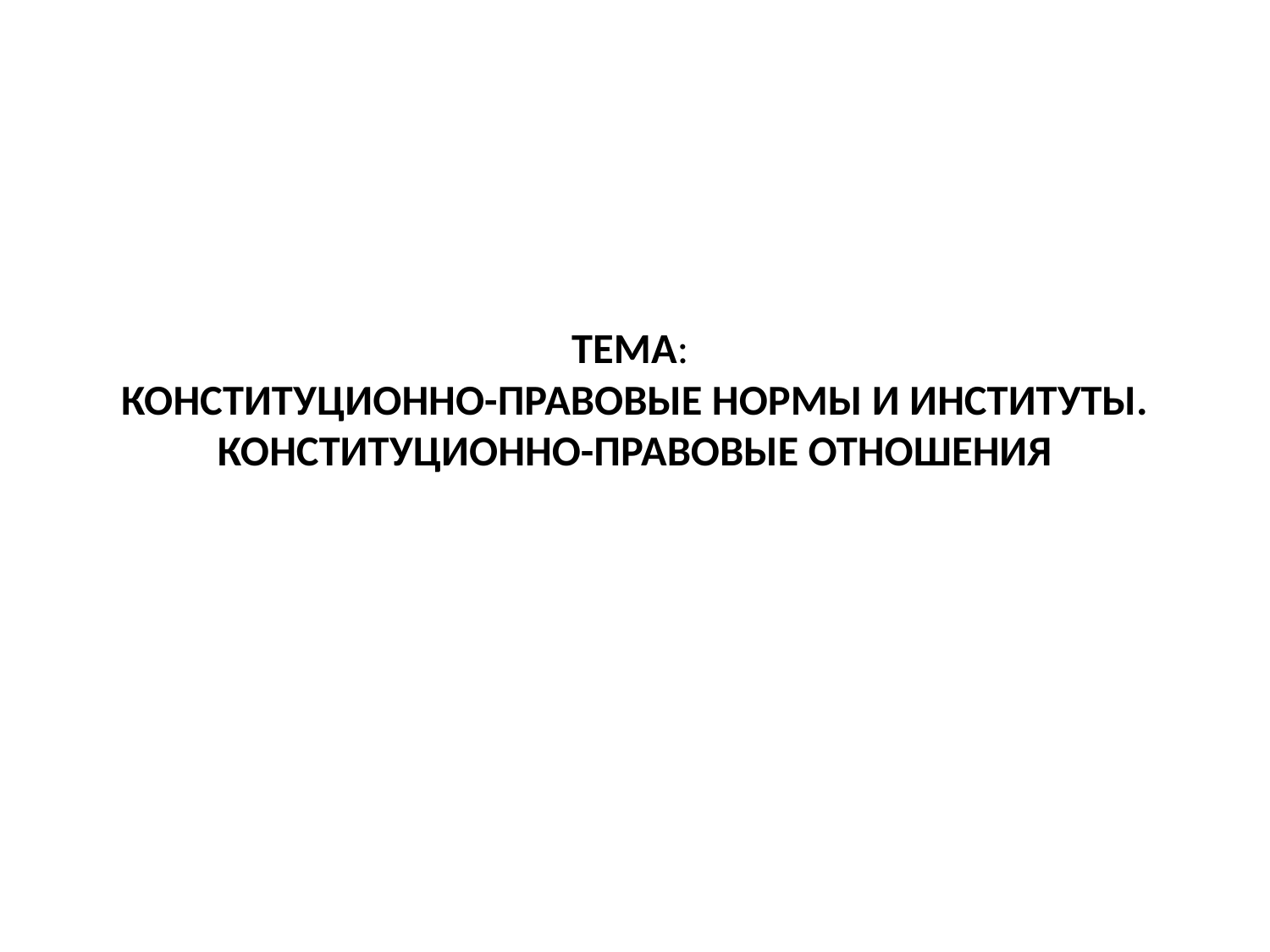

# ТЕМА: КОНСТИТУЦИОННО-ПРАВОВЫЕ НОРМЫ И ИНСТИТУТЫ. КОНСТИТУЦИОННО-ПРАВОВЫЕ ОТНОШЕНИЯ